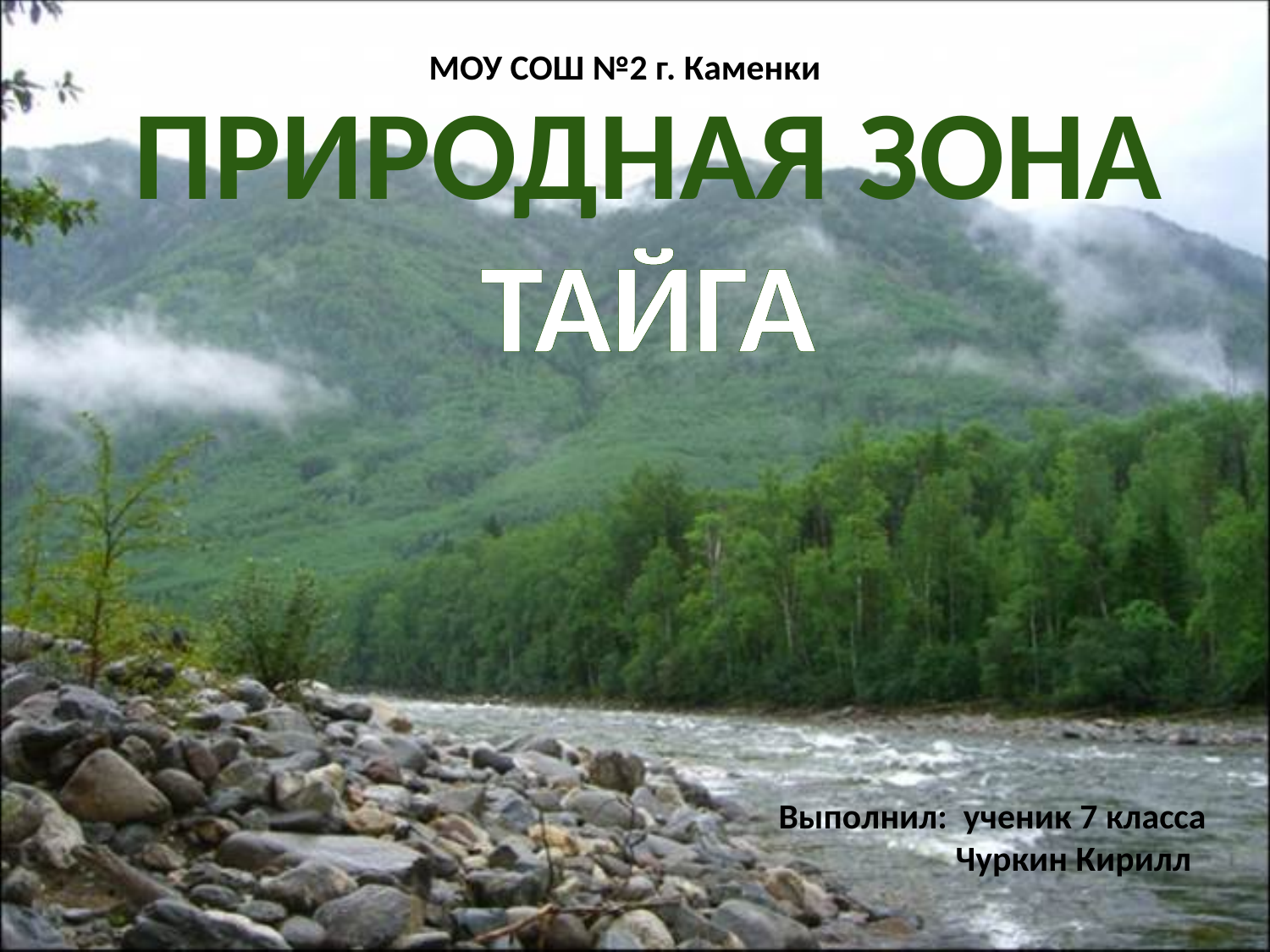

МОУ СОШ №2 г. Каменки
ПРИРОДНАЯ ЗОНА
ТАЙГА
Выполнил:  ученик 7 класса
                      Чуркин Кирилл